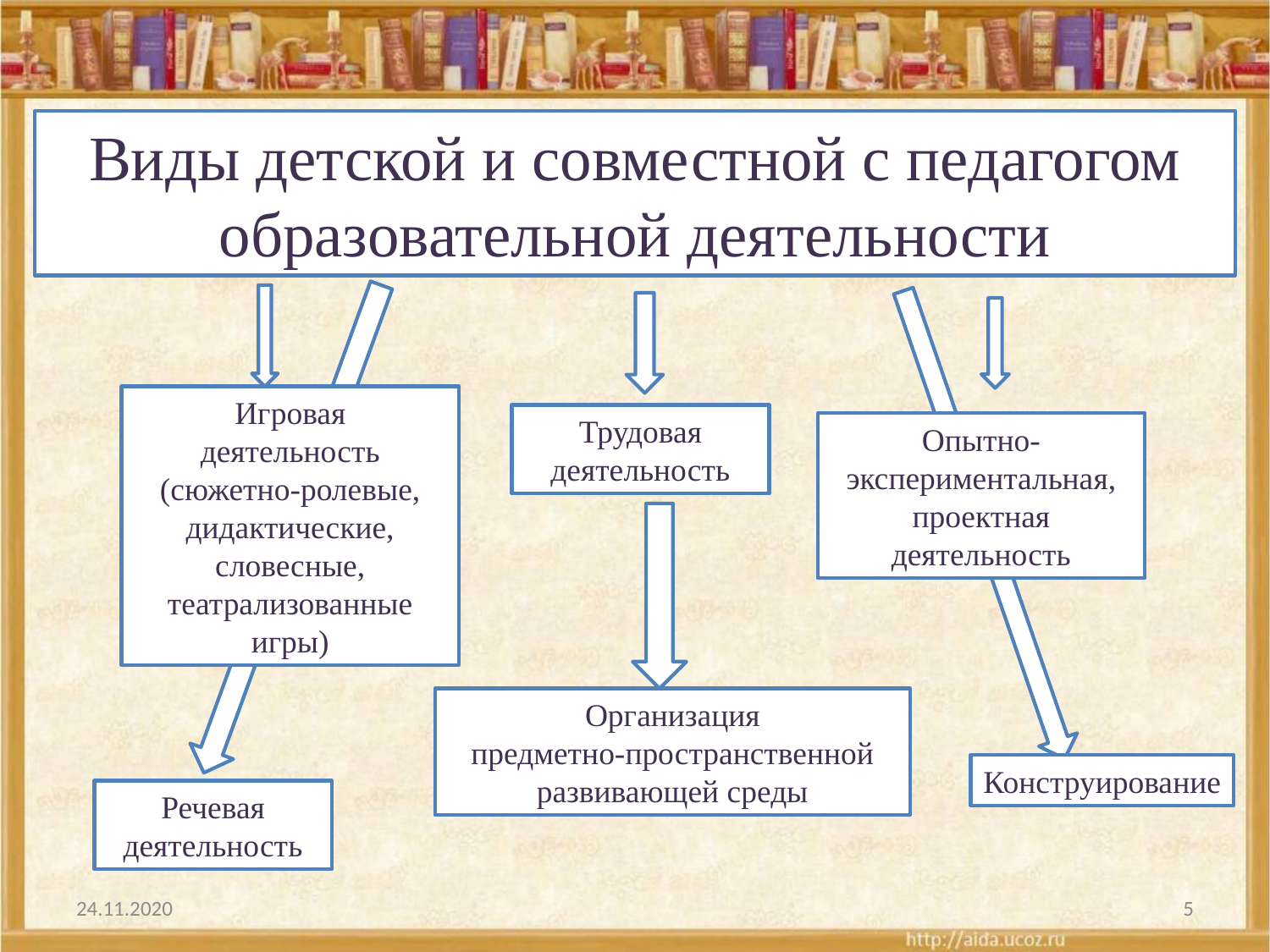

Виды детской и совместной с педагогом образовательной деятельности

Игровая
деятельность
(сюжетно-ролевые,
дидактические,
словесные,
театрализованные
игры)
Трудовая
деятельность
Опытно-
экспериментальная,
проектная
деятельность

Организация
предметно-пространственной
развивающей среды
Конструирование
Речевая
деятельность
24.11.2020
5